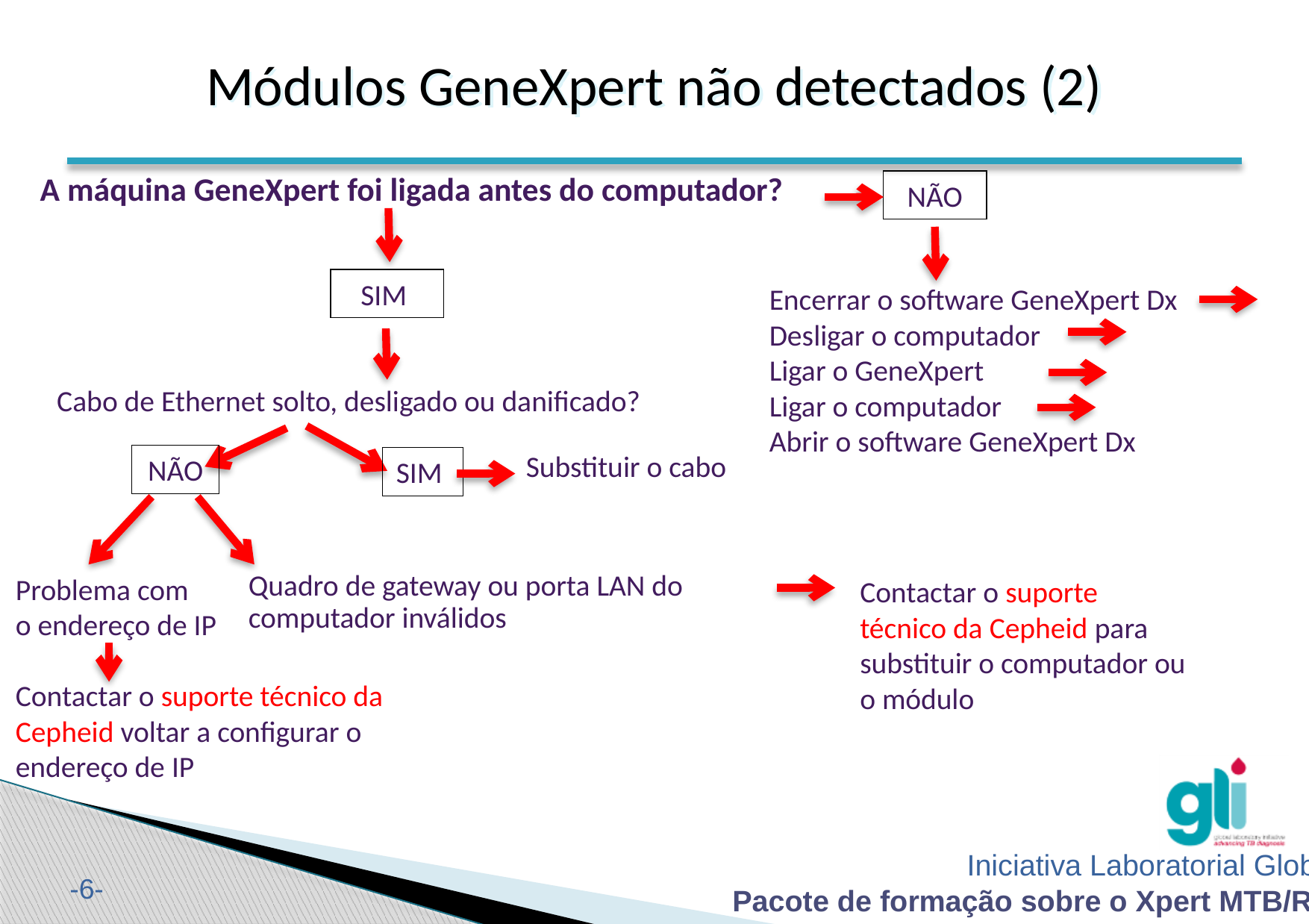

Módulos GeneXpert não detectados (2)
#
A máquina GeneXpert foi ligada antes do computador?
NÃO
SIM
Encerrar o software GeneXpert Dx
Desligar o computador
Ligar o GeneXpert
Ligar o computador
Abrir o software GeneXpert Dx
Cabo de Ethernet solto, desligado ou danificado?
Substituir o cabo
NÃO
SIM
Problema com
o endereço de IP

Contactar o suporte técnico da Cepheid voltar a configurar o endereço de IP
Quadro de gateway ou porta LAN do
computador inválidos

Contactar o suporte técnico da Cepheid para substituir o computador ou o módulo